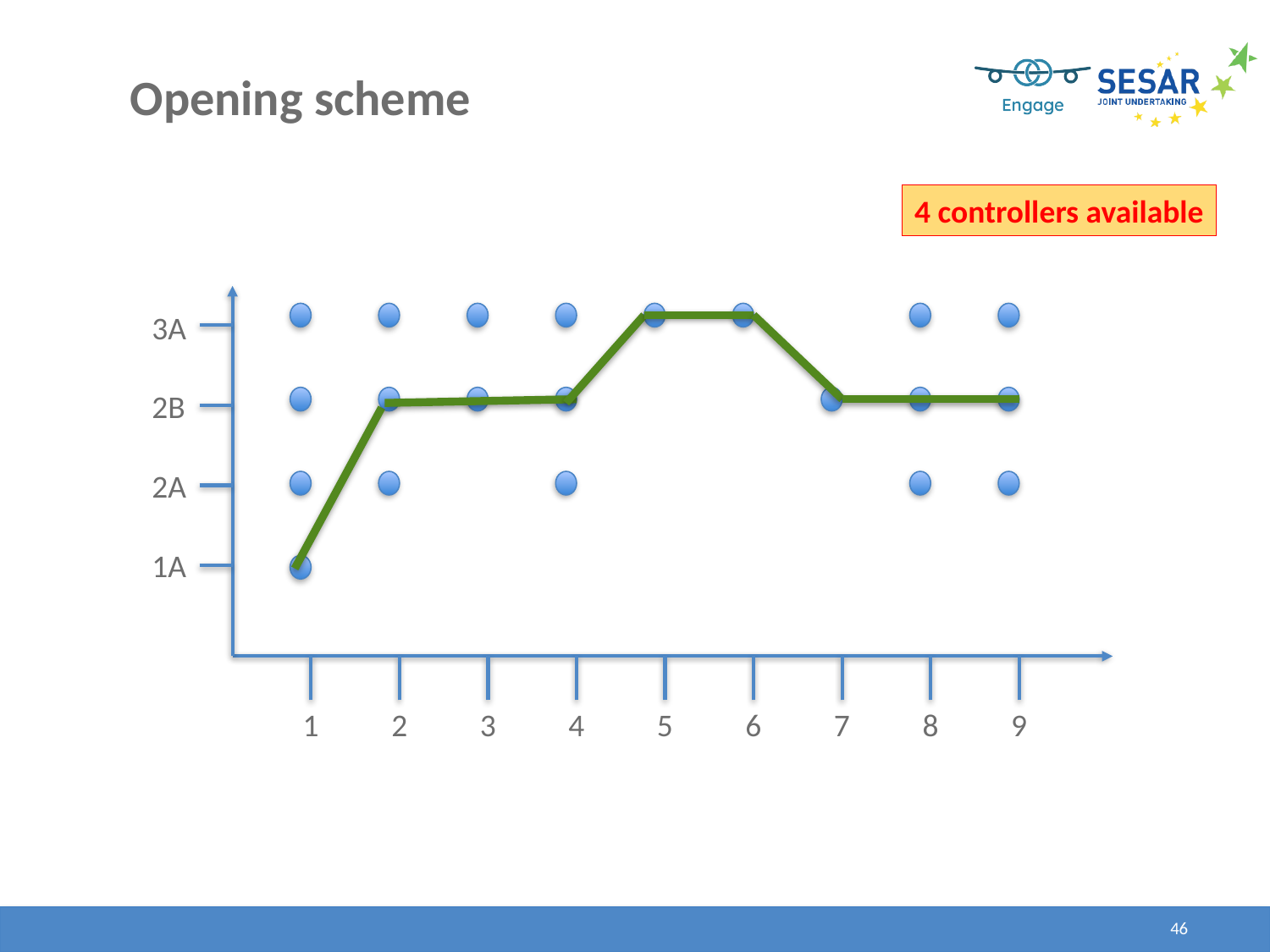

|  |  |
| --- | --- |
Opening scheme
4 controllers available
3A

2B

2A

1A

1
2
3
4
5
6
7
8
9
46